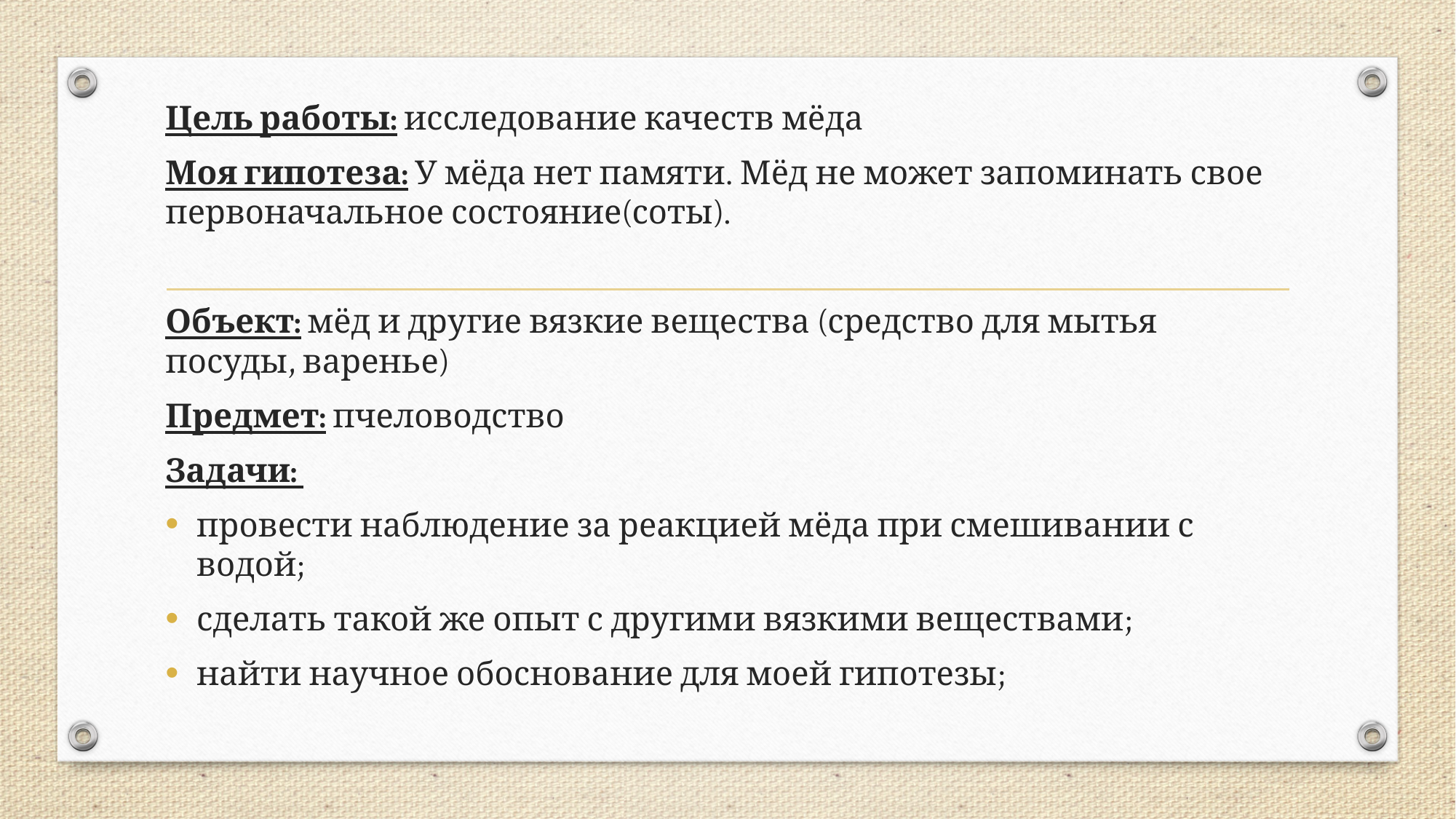

Цель работы: исследование качеств мёда
Моя гипотеза: У мёда нет памяти. Мёд не может запоминать свое первоначальное состояние(соты).

Объект: мёд и другие вязкие вещества (средство для мытья посуды, варенье)
Предмет: пчеловодство
Задачи:
провести наблюдение за реакцией мёда при смешивании с водой;
сделать такой же опыт с другими вязкими веществами;
найти научное обоснование для моей гипотезы;